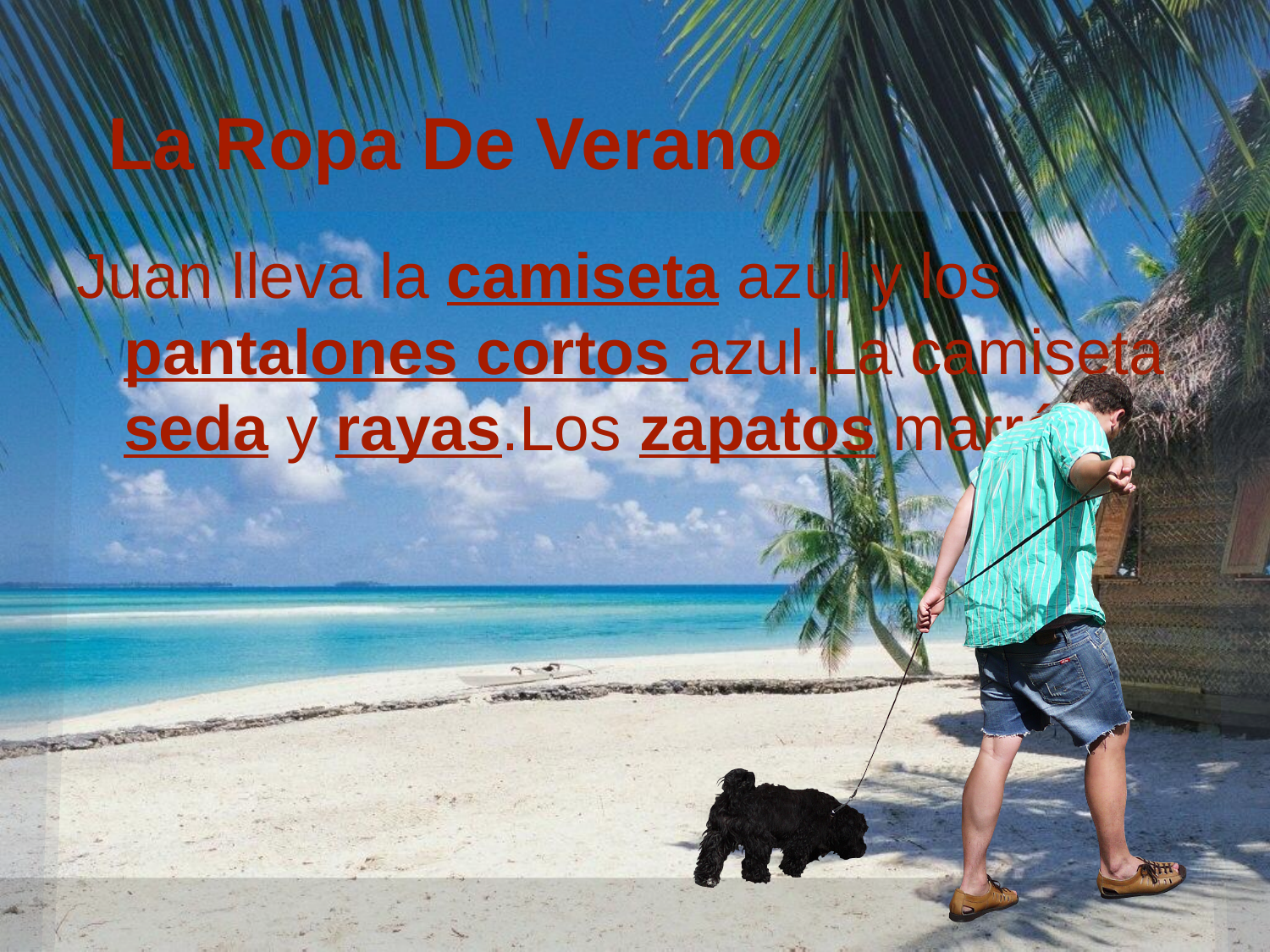

# La Ropa De Verano
Juan lleva la camiseta azul y los pantalones cortos azul.La camiseta seda y rayas.Los zapatos marrón.